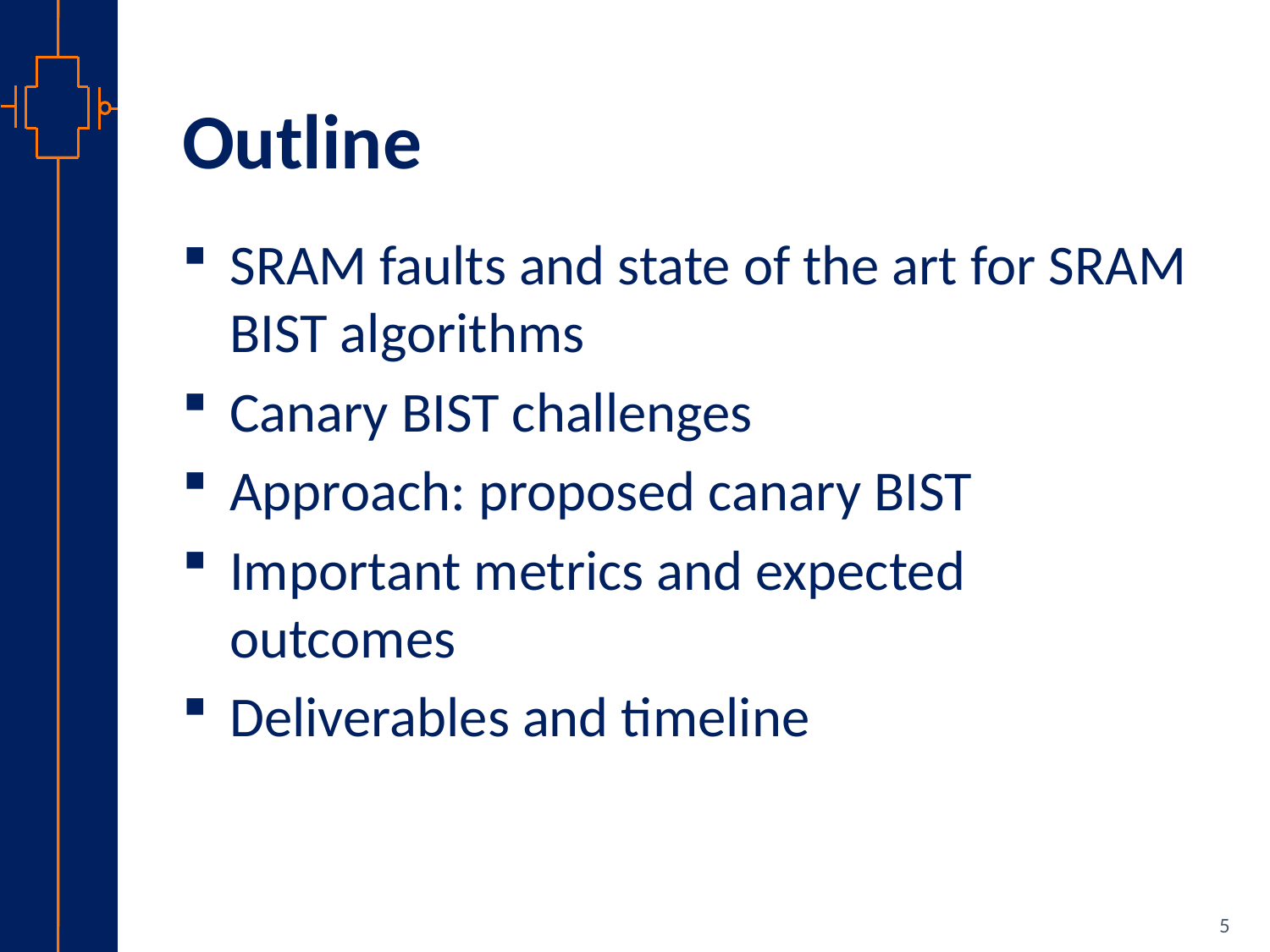

# Outline
SRAM faults and state of the art for SRAM BIST algorithms
Canary BIST challenges
Approach: proposed canary BIST
Important metrics and expected outcomes
Deliverables and timeline

5